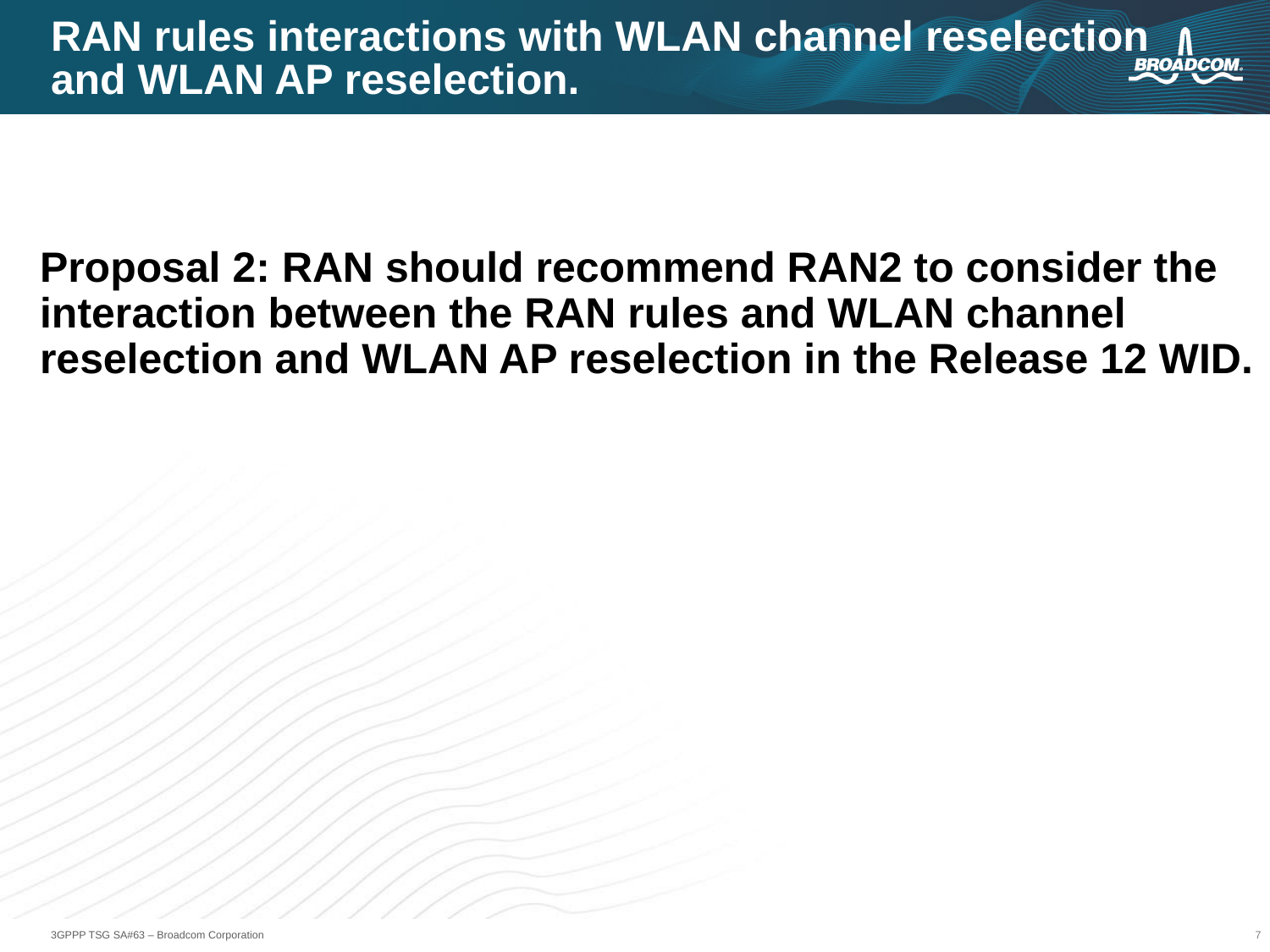

# RAN rules interactions with WLAN channel reselection and WLAN AP reselection.
Proposal 2: RAN should recommend RAN2 to consider the interaction between the RAN rules and WLAN channel reselection and WLAN AP reselection in the Release 12 WID.